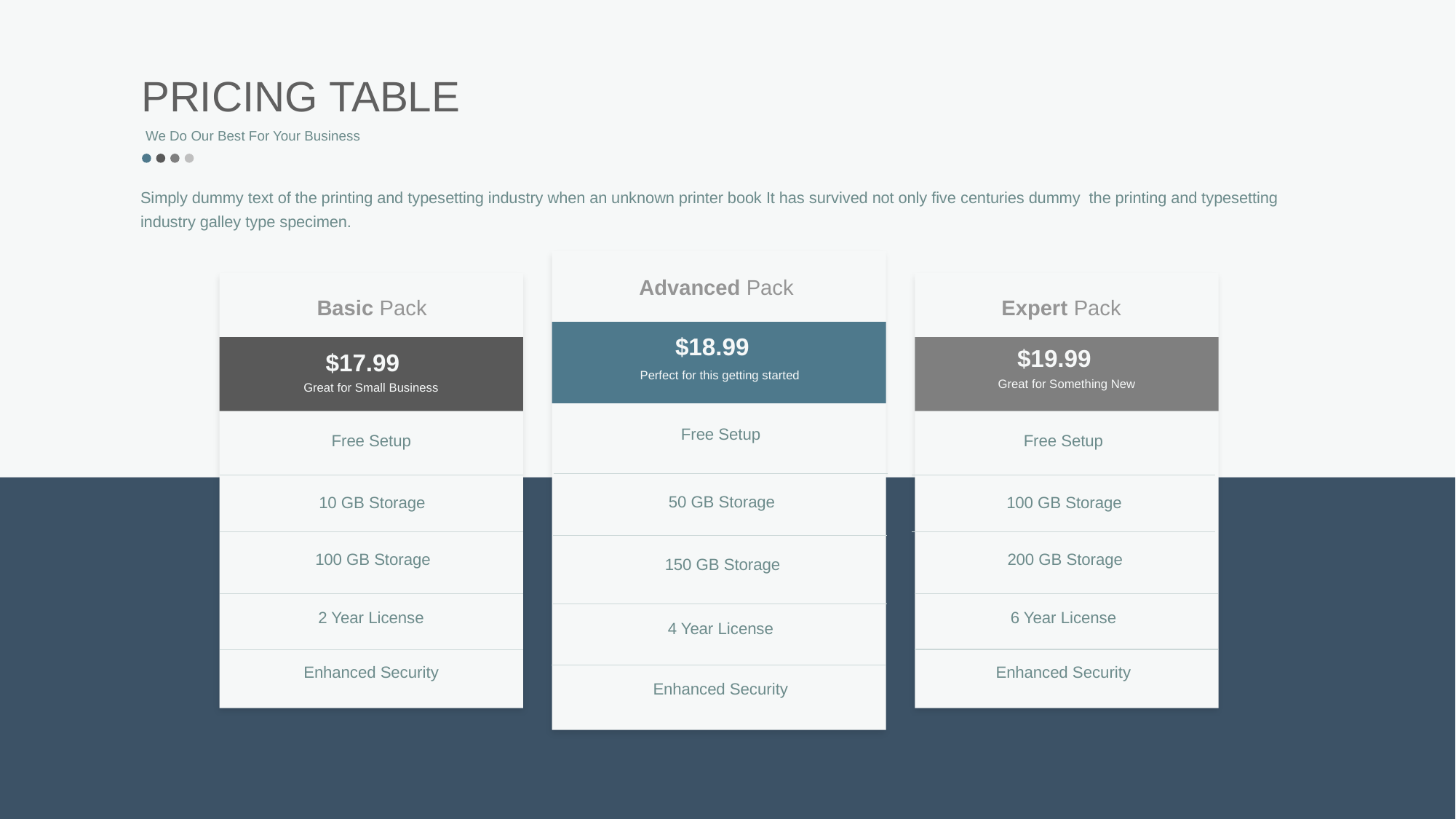

PRICING TABLE
We Do Our Best For Your Business

Simply dummy text of the printing and typesetting industry when an unknown printer book It has survived not only five centuries dummy  the printing and typesetting industry galley type specimen.

Advanced Pack

$18.99
Perfect for this getting started
Free Setup
50 GB Storage
150 GB Storage
4 Year License
Enhanced Security

Basic Pack

$17.99
Great for Small Business
Free Setup
10 GB Storage
100 GB Storage
2 Year License
Enhanced Security

Expert Pack

$19.99
Great for Something New
Free Setup

100 GB Storage
200 GB Storage
6 Year License
Enhanced Security